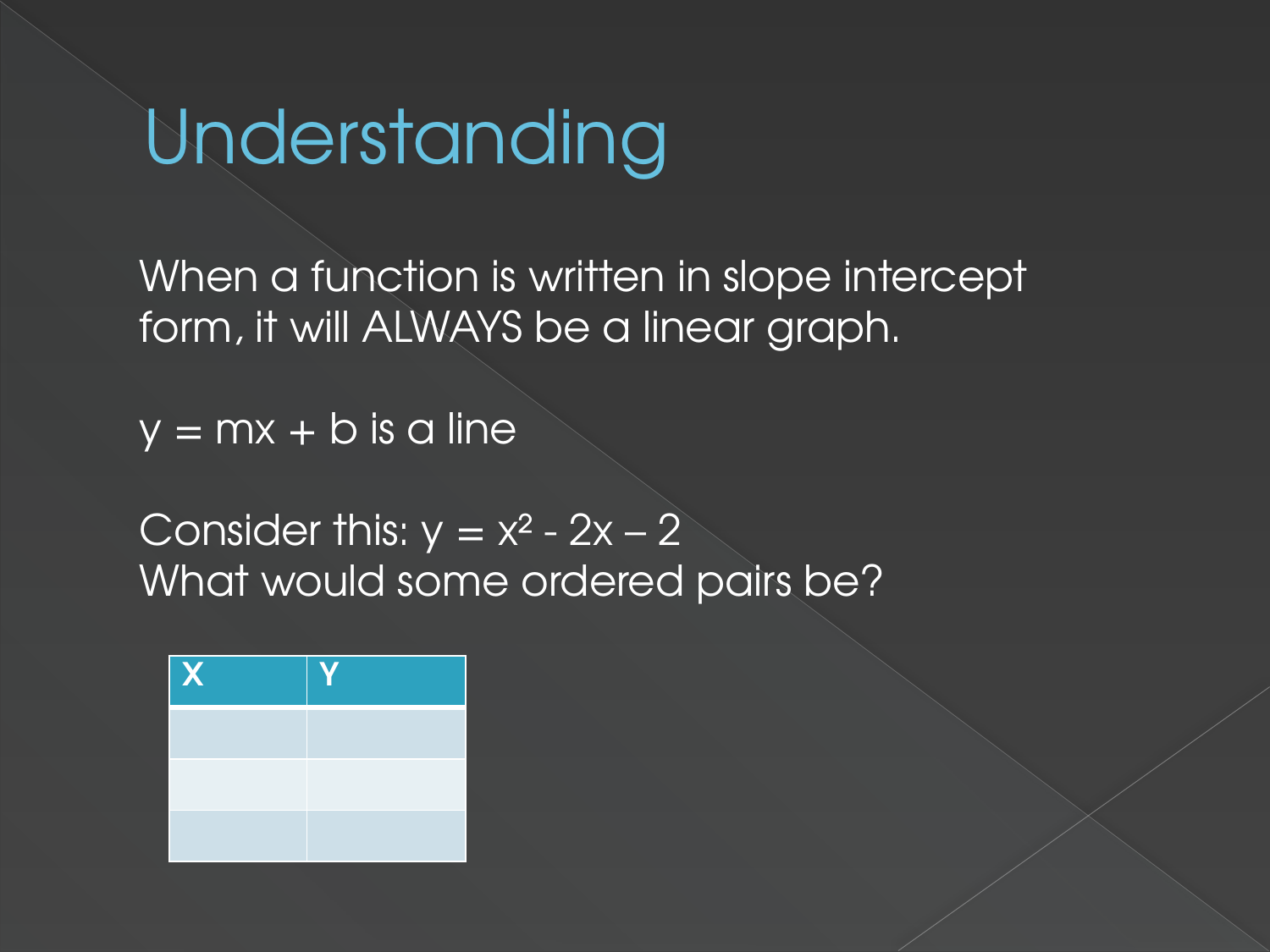

# Understanding
When a function is written in slope intercept form, it will ALWAYS be a linear graph.

y = mx + b is a line

Consider this: y = x² - 2x – 2
What would some ordered pairs be?

| X | Y |
| --- | --- |
|  |  |
|  |  |
|  |  |